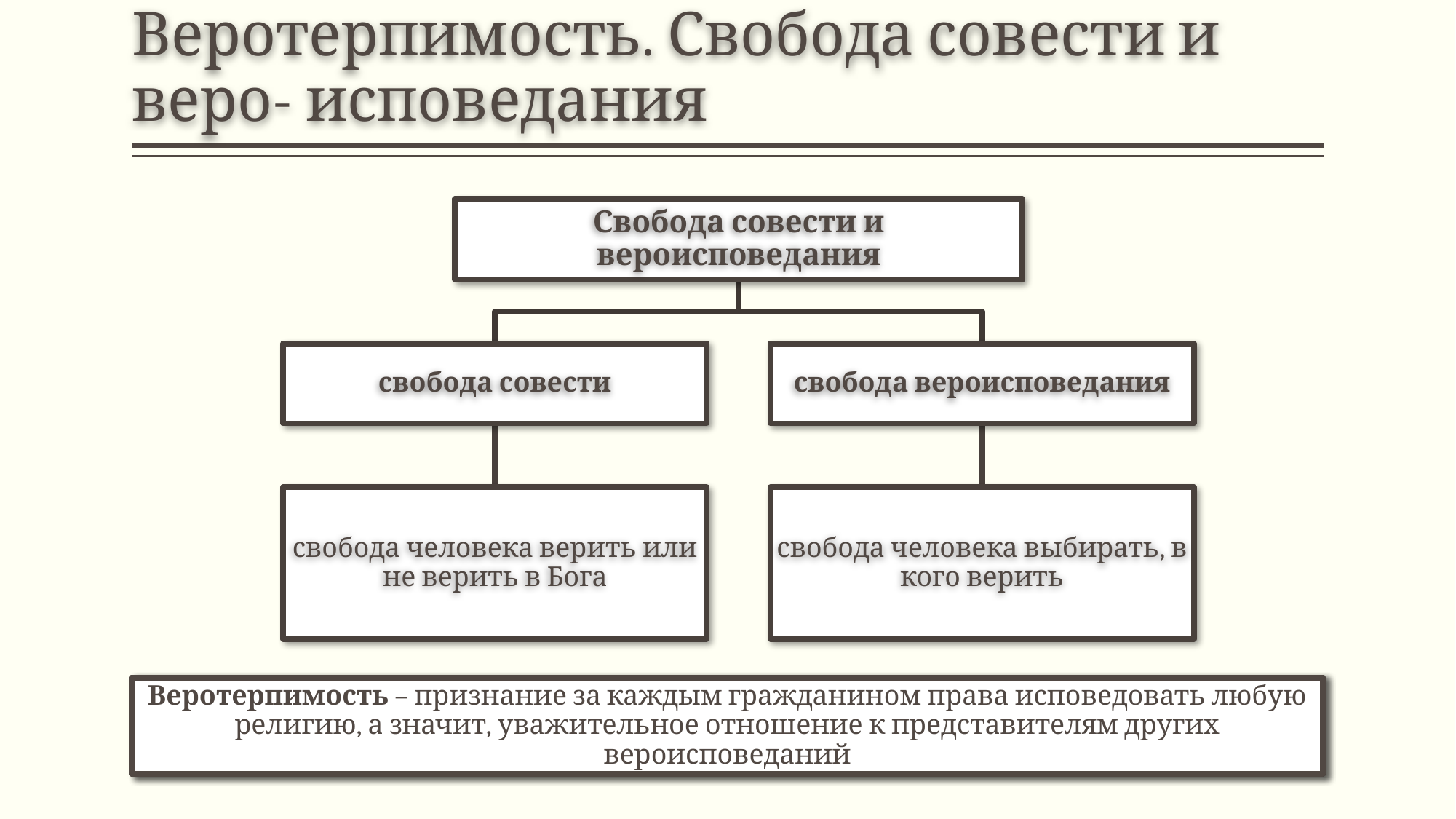

# Веротерпимость. Свобода совести и веро- исповедания

Свобода совести и вероисповедания

свобода совести

свобода вероисповедания

свобода человека верить или не верить в Бога

свобода человека выбирать, в кого верить

Веротерпимость – признание за каждым гражданином права исповедовать любую религию, а значит, уважительное отношение к представителям других вероисповеданий